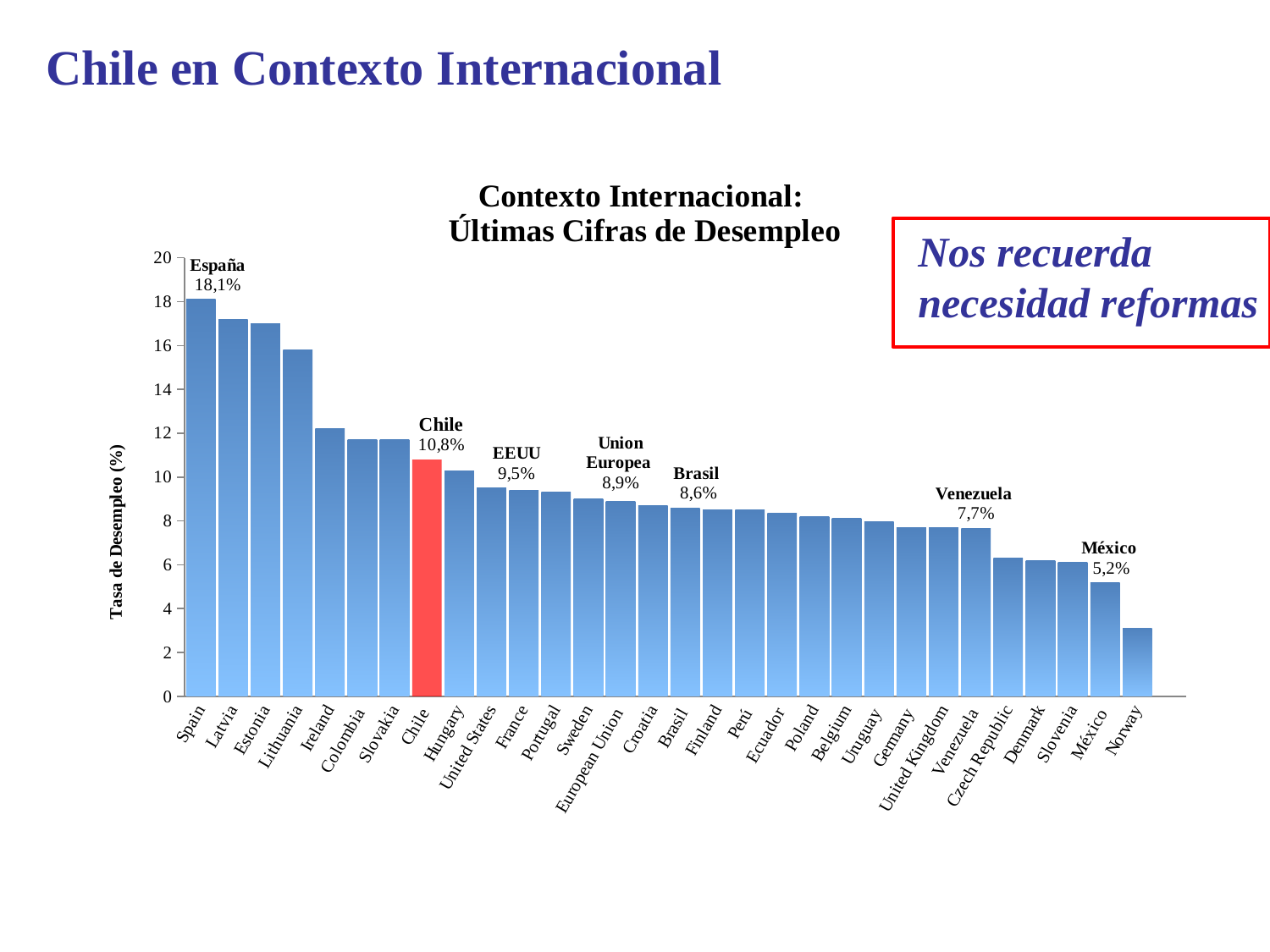

Chile en Contexto Internacional

### Chart: Contexto Internacional:
Últimas Cifras de Desempleo

| Category | Desempleo |
|---|---|
| Spain | 18.1 |
| Latvia | 17.2 |
| Estonia | 17.0 |
| Lithuania | 15.8 |
| Ireland | 12.2 |
| Colombia  | 11.715596220329077 |
| Slovakia | 11.7 |
| Chile  | 10.8 |
| Hungary | 10.3 |
| United States | 9.5 |
| France | 9.4 |
| Portugal | 9.3 |
| Sweden | 9.0 |
| European Union  | 8.9 |
| Croatia | 8.700000000000001 |
| Brasil  | 8.6 |
| Finland | 8.5 |
| Perú  | 8.5 |
| Ecuador  | 8.344745303378721 |
| Poland | 8.200000000000001 |
| Belgium | 8.1 |
| Uruguay  | 7.977561 |
| Germany  | 7.7 |
| United Kingdom | 7.7 |
| Venezuela  | 7.668076537423894 |
| Czech Republic | 6.3 |
| Denmark | 6.2 |
| Slovenia | 6.1 |
| México  | 5.174157456389394 |
| Norway | 3.1 |
Nos recuerda
necesidad reformas